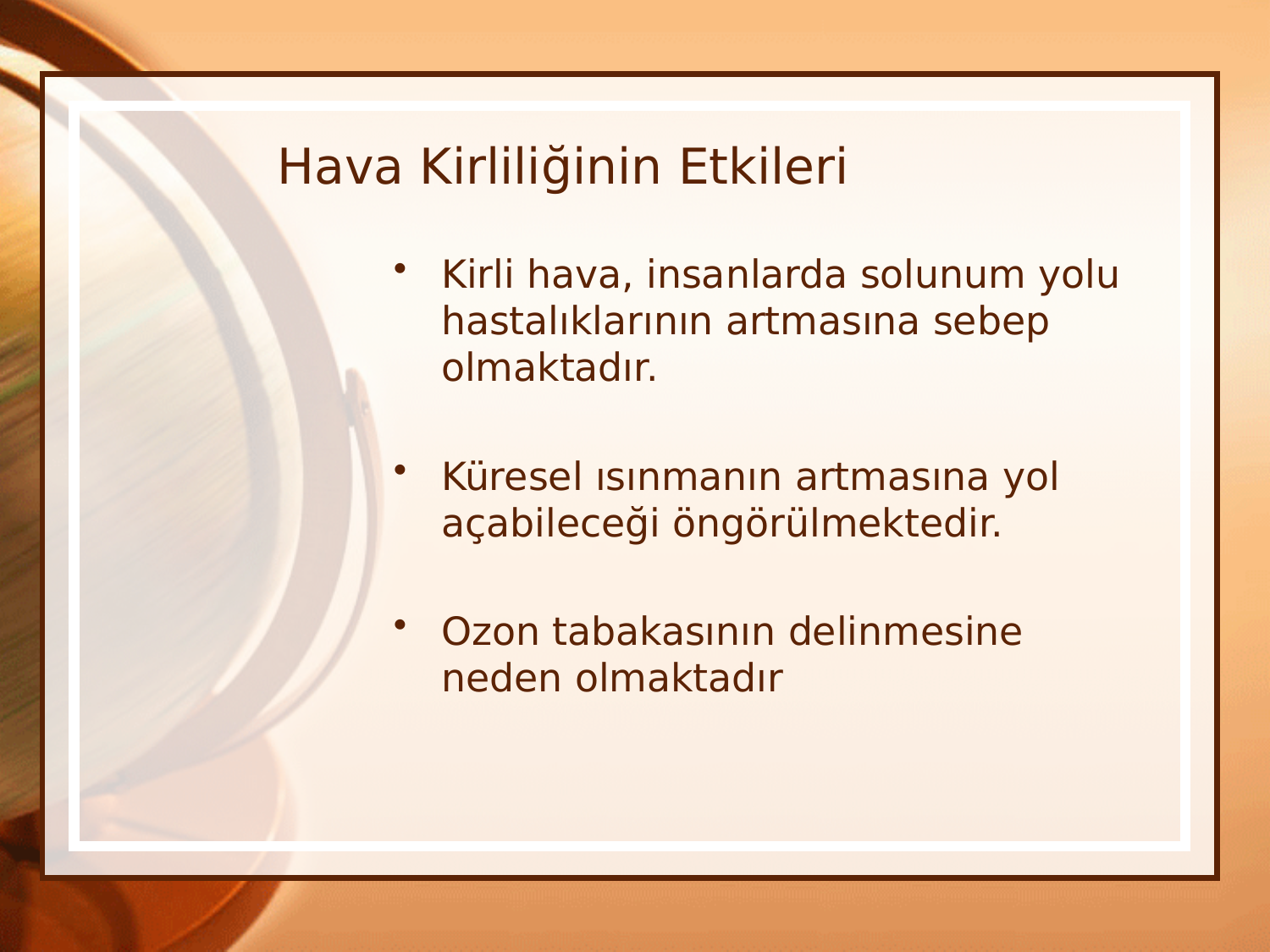

# Hava Kirliliğinin Etkileri
Kirli hava, insanlarda solunum yolu hastalıklarının artmasına sebep olmaktadır.

Küresel ısınmanın artmasına yol açabileceği öngörülmektedir.

Ozon tabakasının delinmesine neden olmaktadır